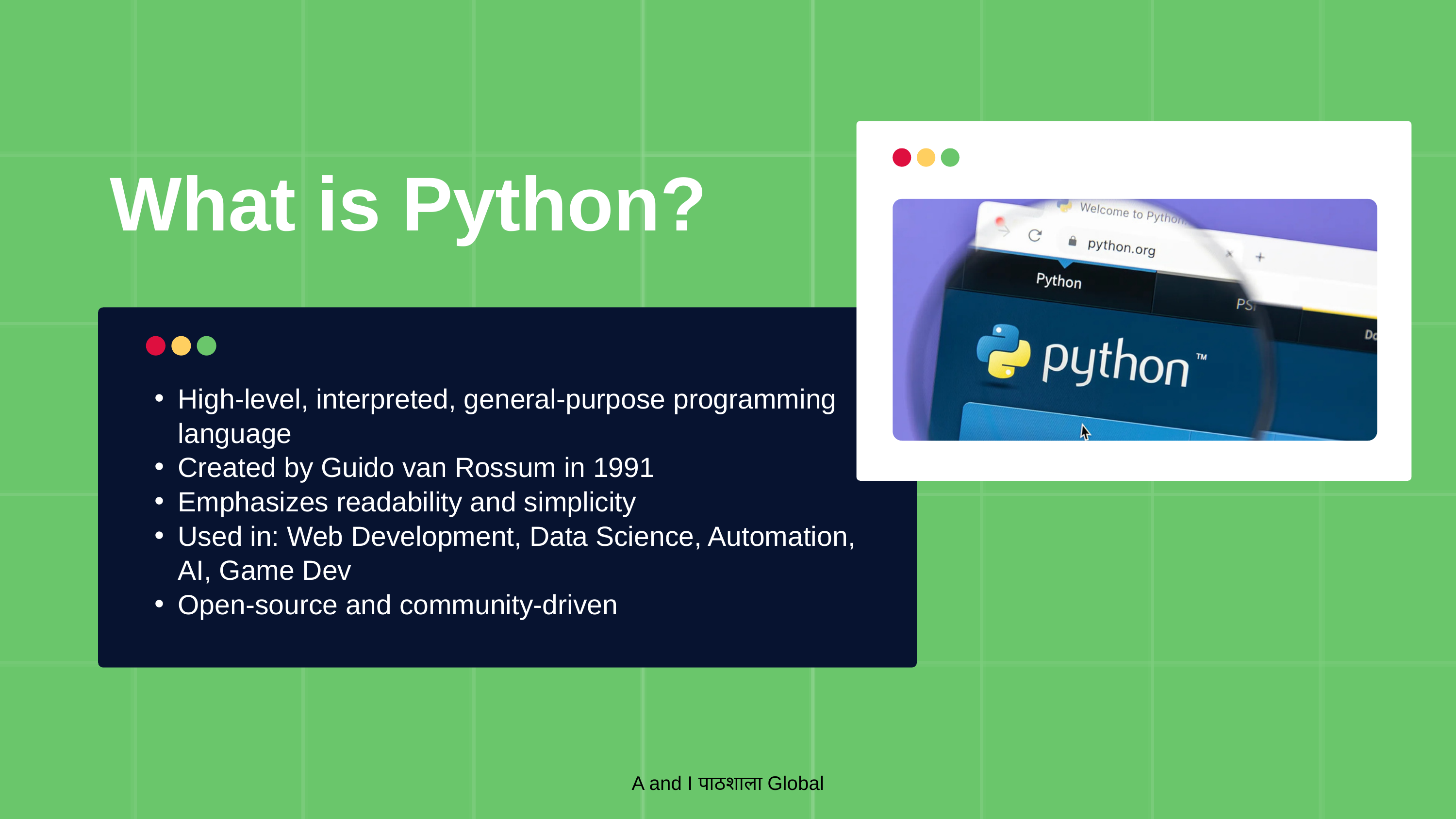

What is Python?

High-level, interpreted, general-purpose programming language
Created by Guido van Rossum in 1991
Emphasizes readability and simplicity
Used in: Web Development, Data Science, Automation, AI, Game Dev
Open-source and community-driven

A and I पाठशाला Global